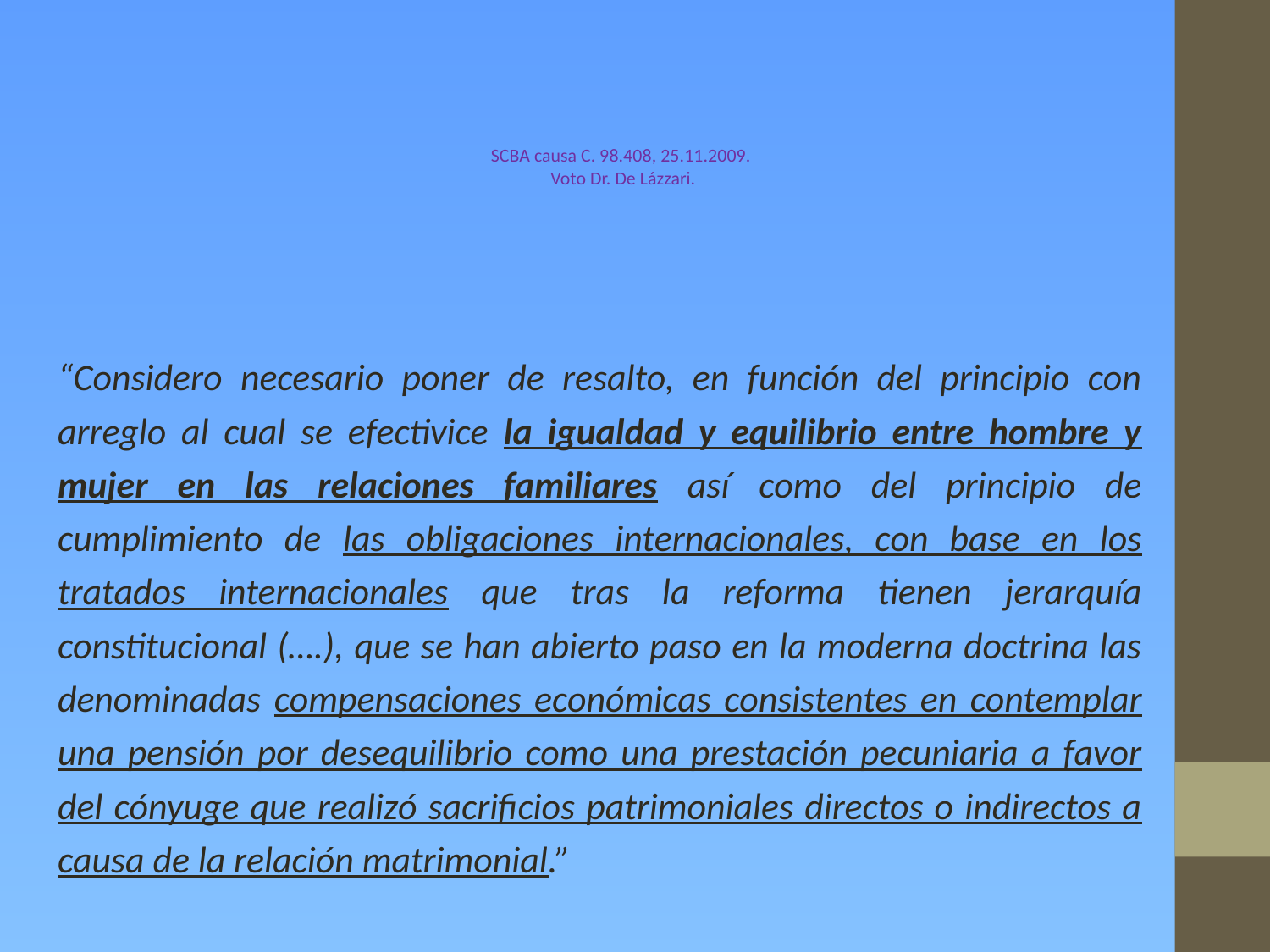

# SCBA causa C. 98.408, 25.11.2009. Voto Dr. De Lázzari.

“Considero necesario poner de resalto, en función del principio con arreglo al cual se efectivice la igualdad y equilibrio entre hombre y mujer en las relaciones familiares así como del principio de cumplimiento de las obligaciones internacionales, con base en los tratados internacionales que tras la reforma tienen jerarquía constitucional (….), que se han abierto paso en la moderna doctrina las denominadas compensaciones económicas consistentes en contemplar una pensión por desequilibrio como una prestación pecuniaria a favor del cónyuge que realizó sacrificios patrimoniales directos o indirectos a causa de la relación matrimonial.”